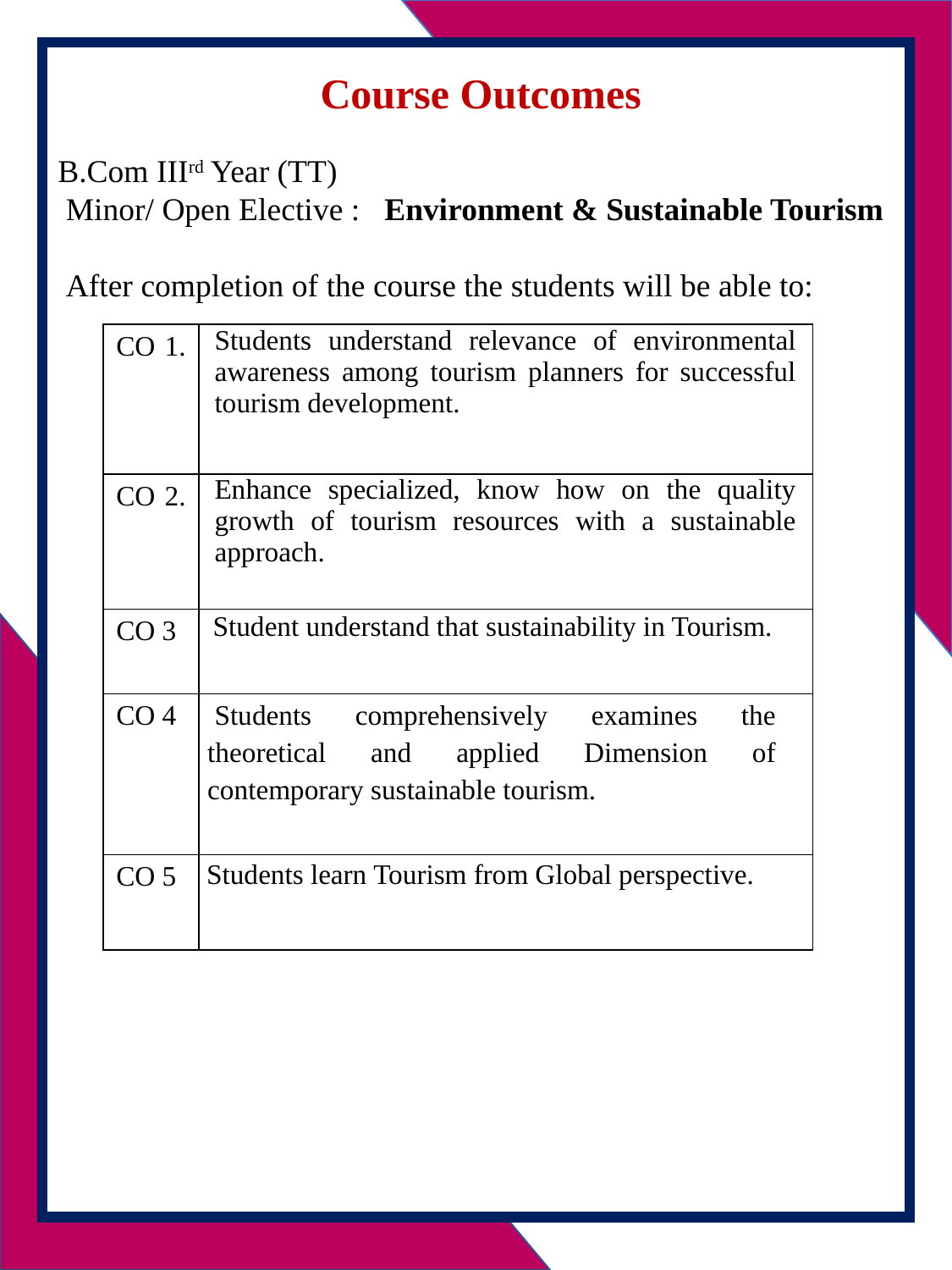

Course Outcomes

     B.Com IIIrd Year (TT)
      Minor/ Open Elective :   Environment & Sustainable Tourism

      After completion of the course the students will be able to:

| CO 1. | Students understand relevance of environmental awareness among tourism planners for successful tourism development. |
| --- | --- |
| CO 2. | Enhance specialized, know how on the quality growth of tourism resources with a sustainable approach. |
| CO 3 | Student understand that sustainability in Tourism. |
| CO 4 | Students comprehensively examines the theoretical and applied Dimension of contemporary sustainable tourism. |
| CO 5 | Students learn Tourism from Global perspective. |